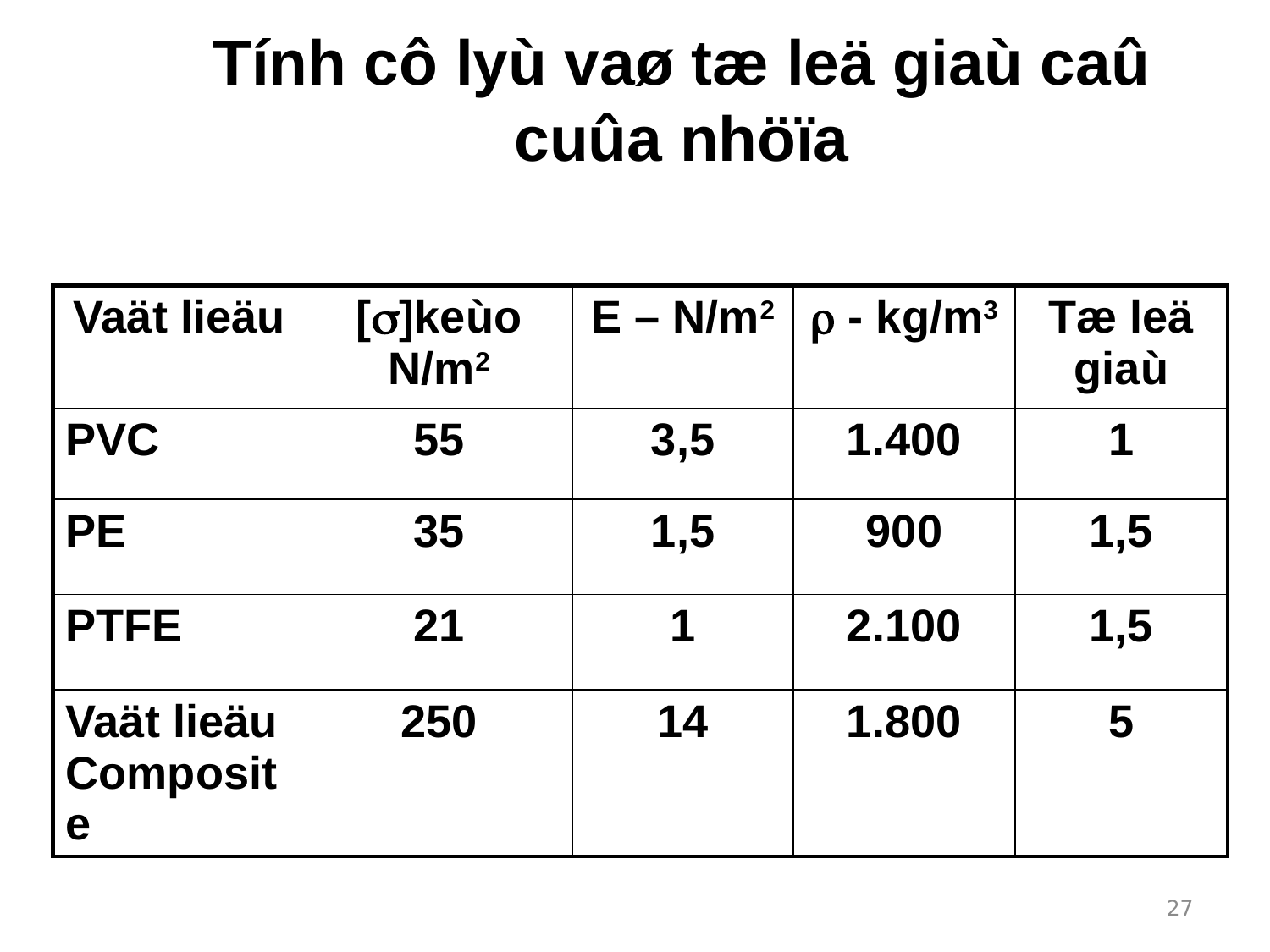

# Tính cô lyù vaø tæ leä giaù caû cuûa nhöïa
| Vaät lieäu | [σ]keùo N/m2 | E – N/m2 | ρ - kg/m3 | Tæ leä giaù |
| --- | --- | --- | --- | --- |
| PVC | 55 | 3,5 | 1.400 | 1 |
| PE | 35 | 1,5 | 900 | 1,5 |
| PTFE | 21 | 1 | 2.100 | 1,5 |
| Vaät lieäu Composite | 250 | 14 | 1.800 | 5 |
27